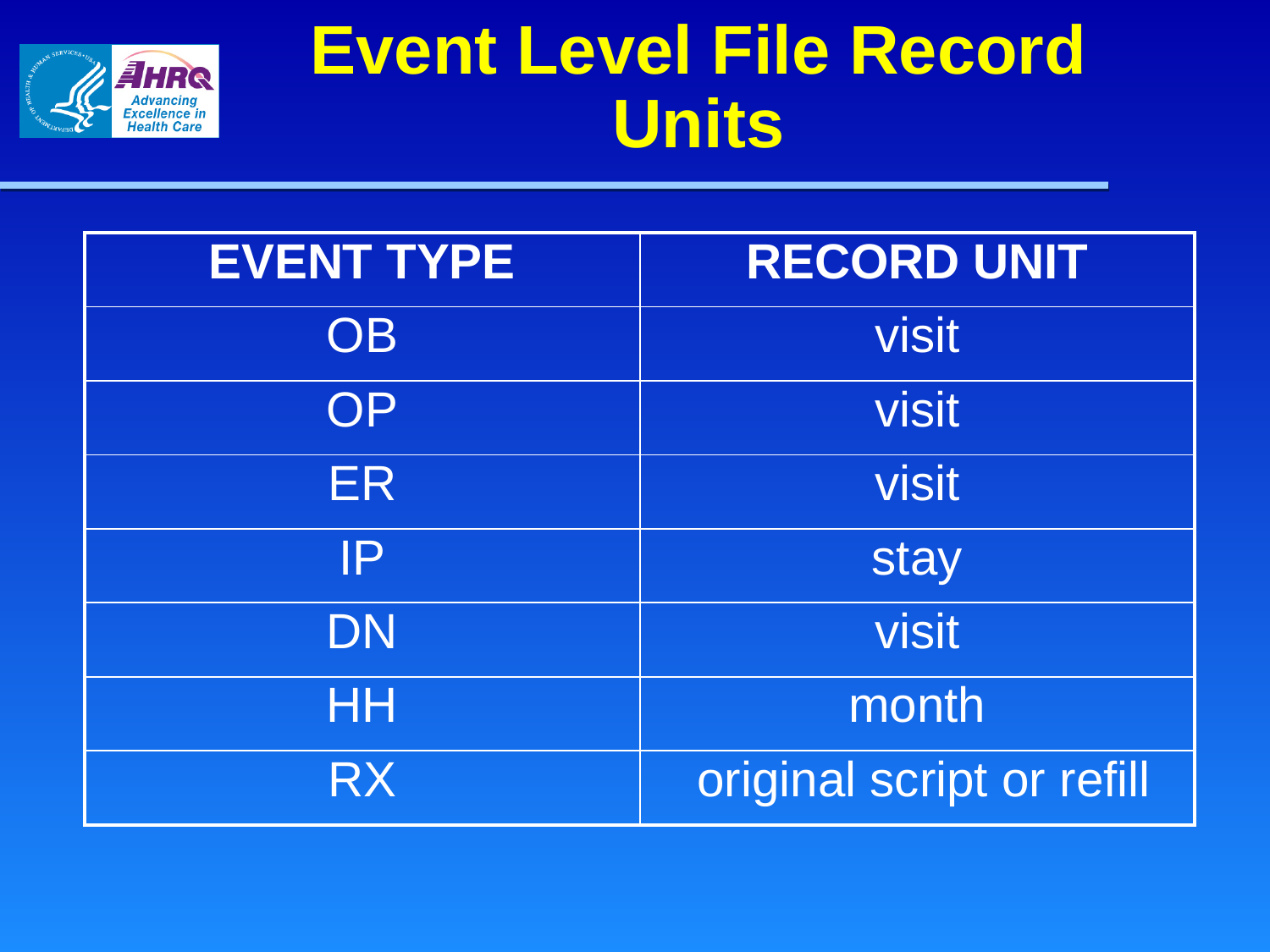

# Event Level File Record Units
| EVENT TYPE | RECORD UNIT |
| --- | --- |
| OB | visit |
| OP | visit |
| ER | visit |
| IP | stay |
| DN | visit |
| HH | month |
| RX | original script or refill |